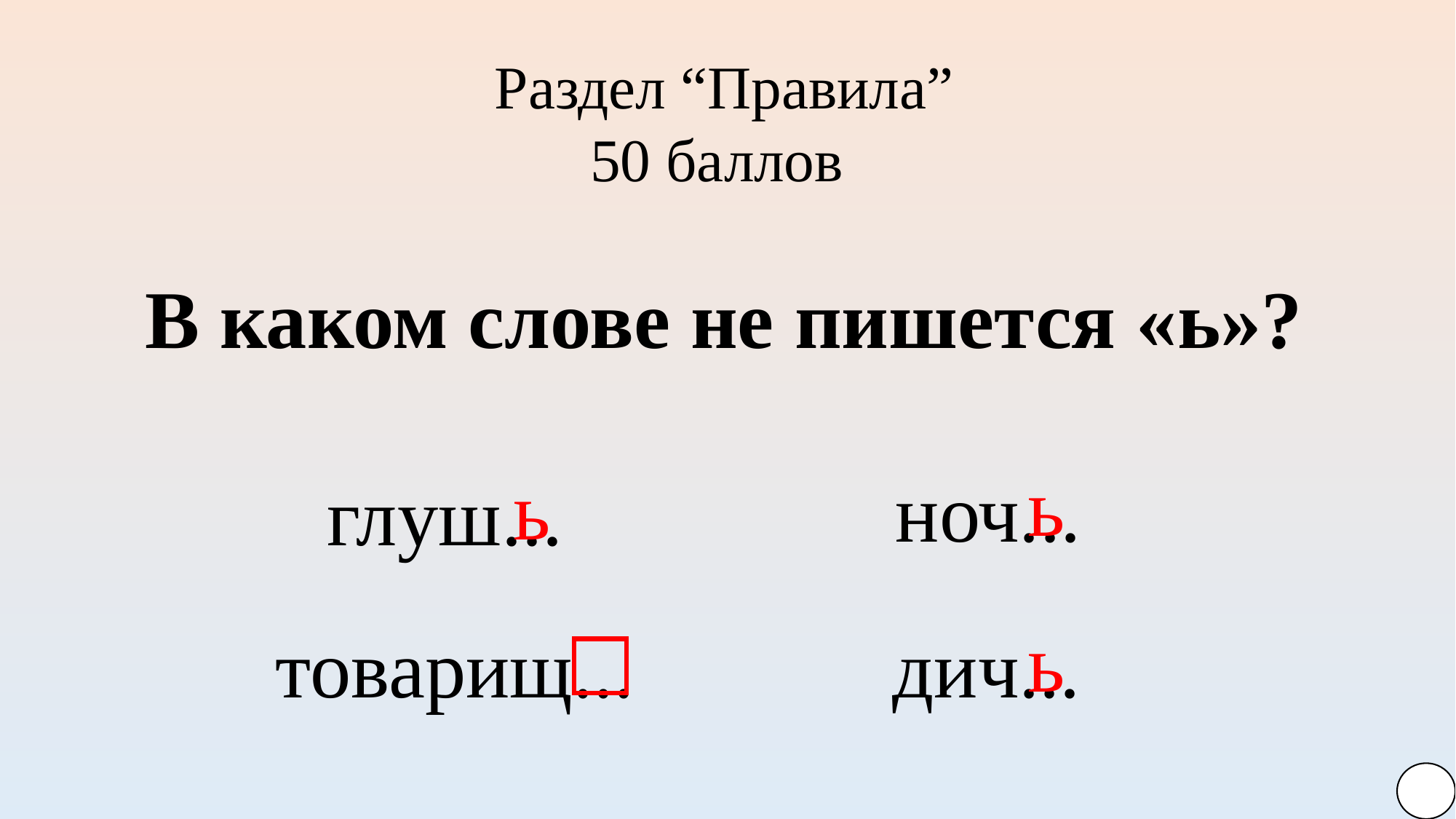

Раздел “Правила”
50 баллов

В каком слове не пишется «ь»?
ь
ь
ноч...
глуш...
ь
дич...
товарищ...